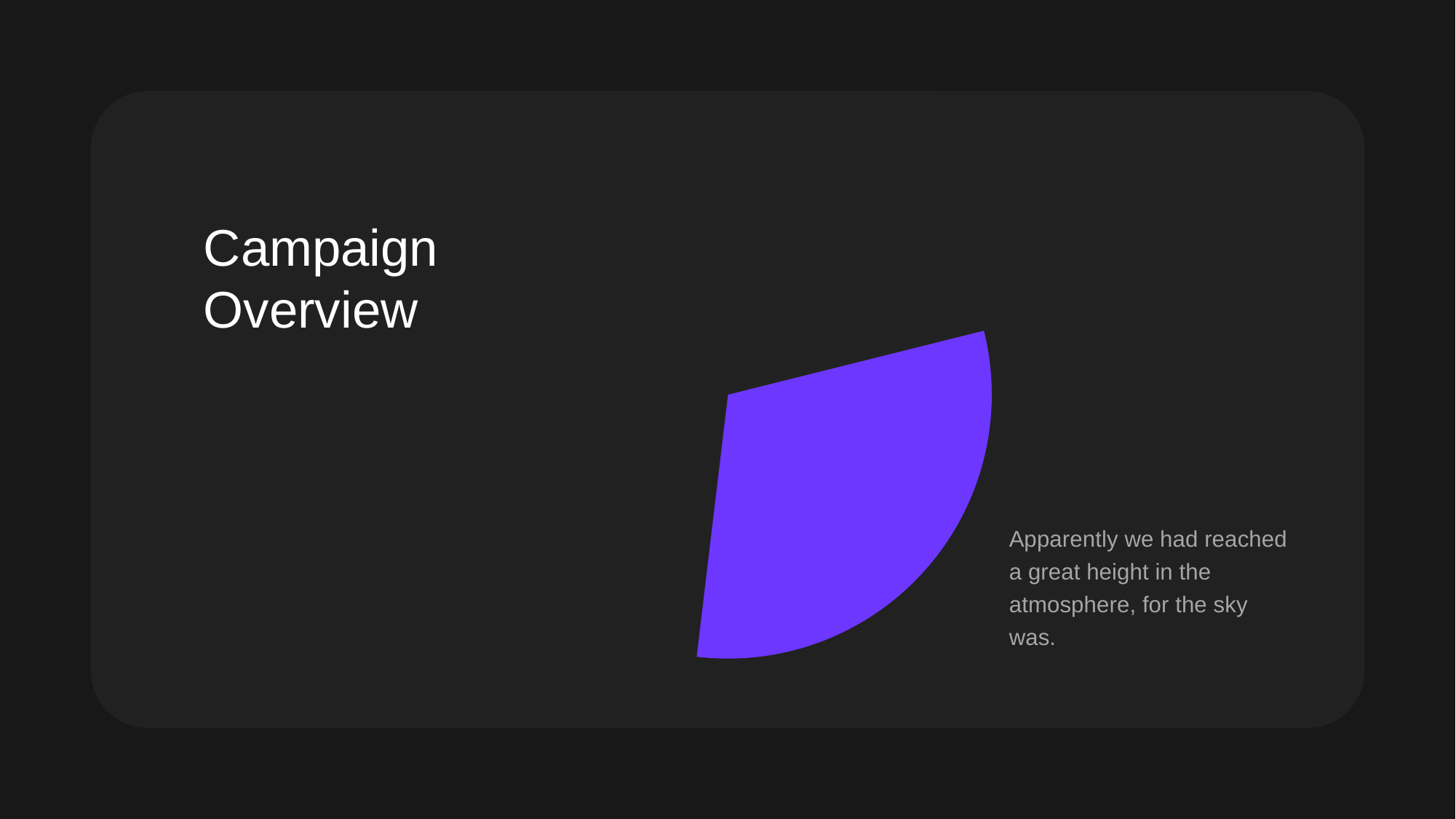

Campaign
Overview
38%
Apparently we had reached a great height in the atmosphere, for the sky was.